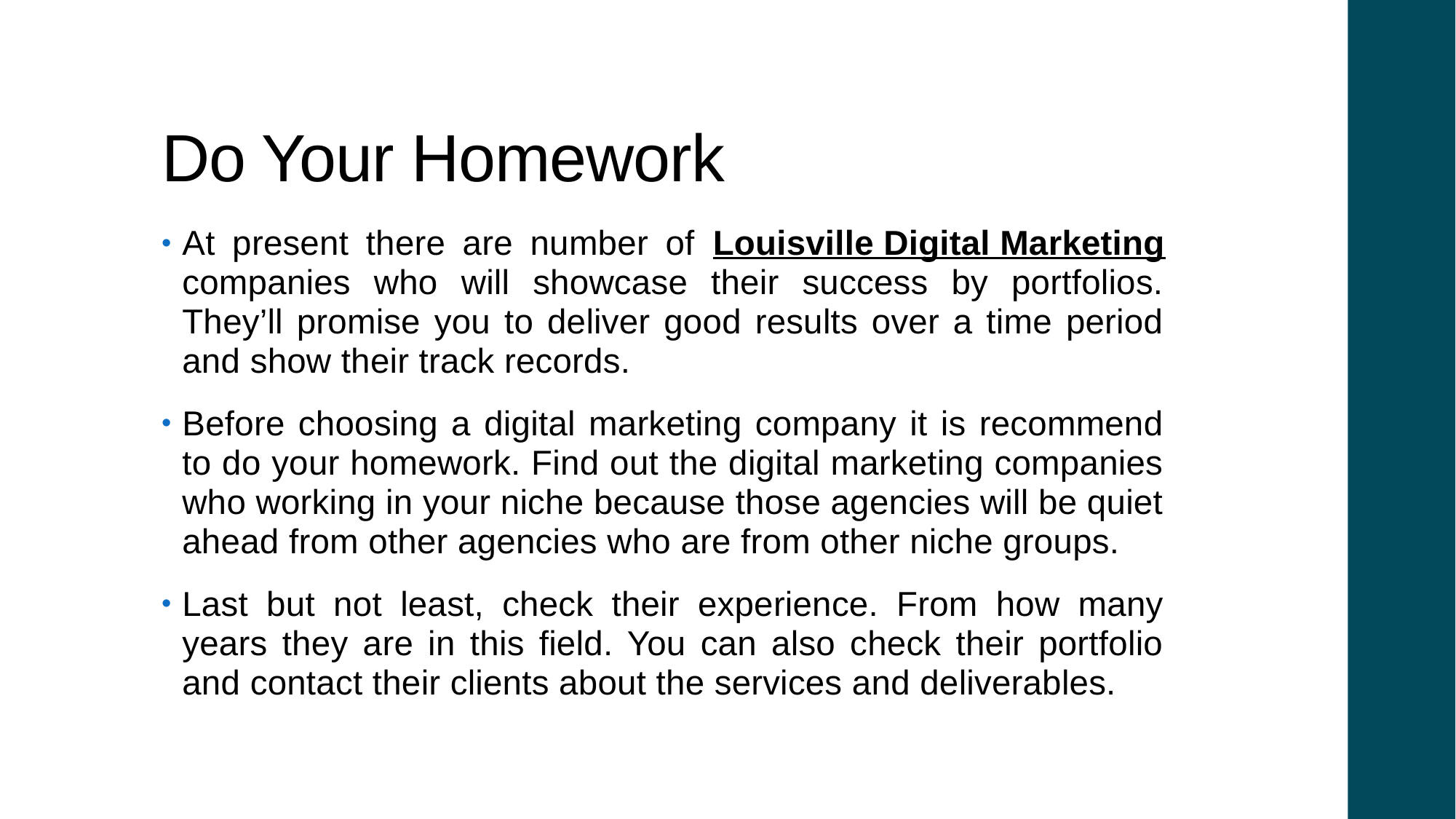

# Do Your Homework
At present there are number of Louisville Digital Marketing companies who will showcase their success by portfolios. They’ll promise you to deliver good results over a time period and show their track records.
Before choosing a digital marketing company it is recommend to do your homework. Find out the digital marketing companies who working in your niche because those agencies will be quiet ahead from other agencies who are from other niche groups.
Last but not least, check their experience. From how many years they are in this field. You can also check their portfolio and contact their clients about the services and deliverables.